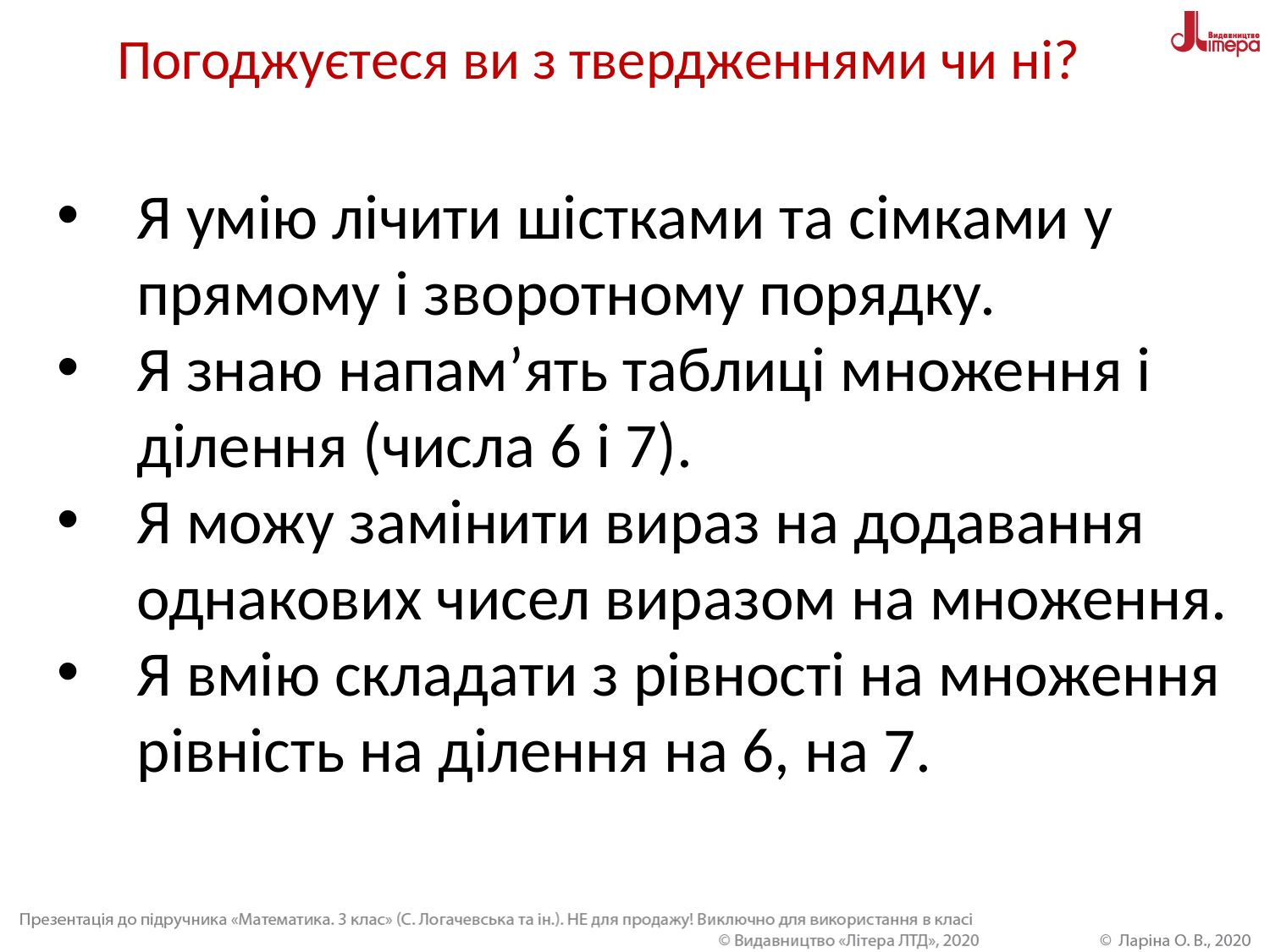

Погоджуєтеся ви з твердженнями чи ні?
Я умію лічити шістками та сімками у прямому і зворотному порядку.
Я знаю напам’ять таблиці множення і ділення (числа 6 і 7).
Я можу замінити вираз на додавання однакових чисел виразом на множення.
Я вмію складати з рівності на множення рівність на ділення на 6, на 7.